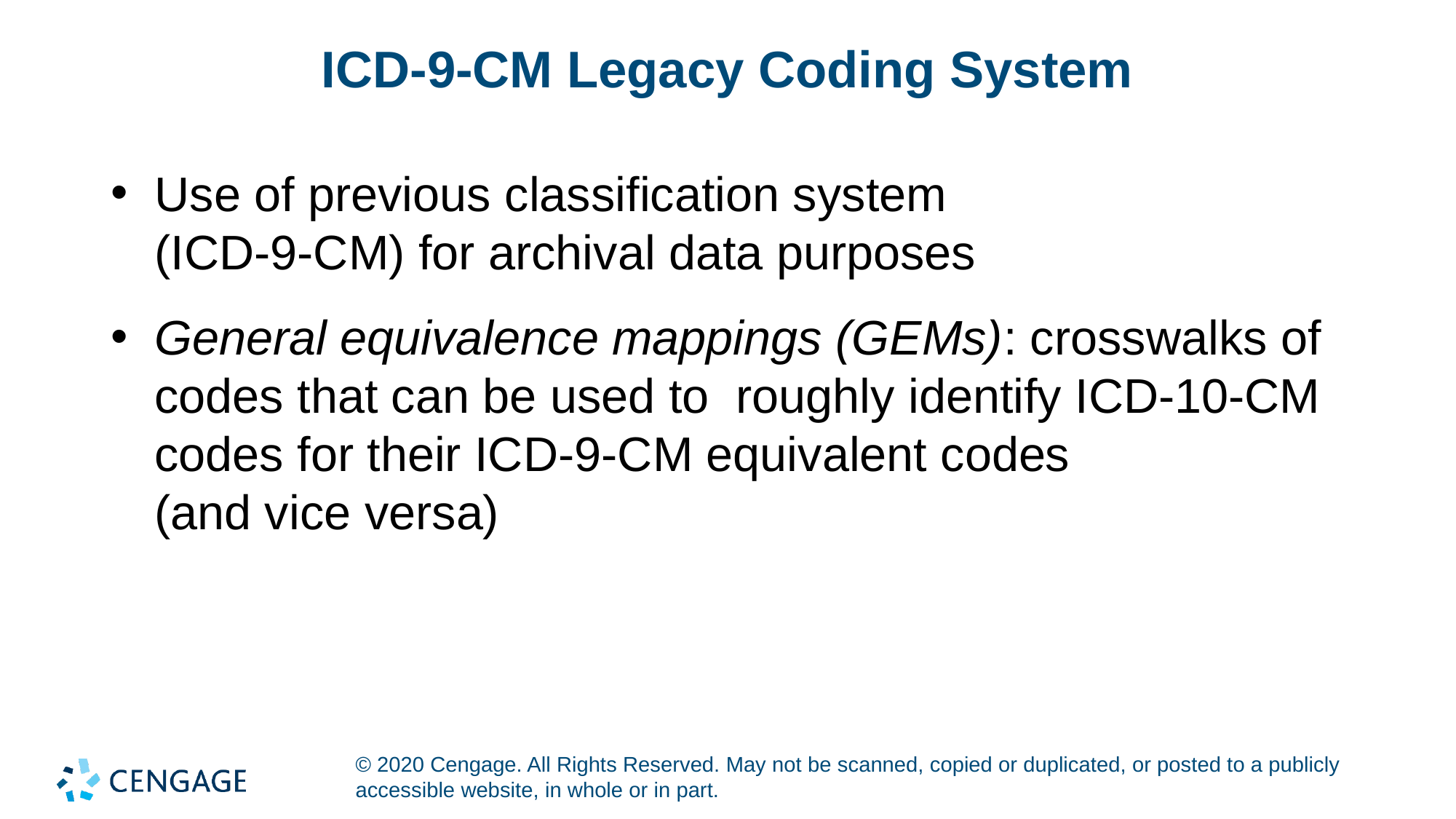

# ICD-9-CM Legacy Coding System
Use of previous classification system
(ICD-9-CM) for archival data purposes
General equivalence mappings (GEMs): crosswalks of codes that can be used to  roughly identify ICD-10-CM codes for their ICD-9-CM equivalent codes
(and vice versa)